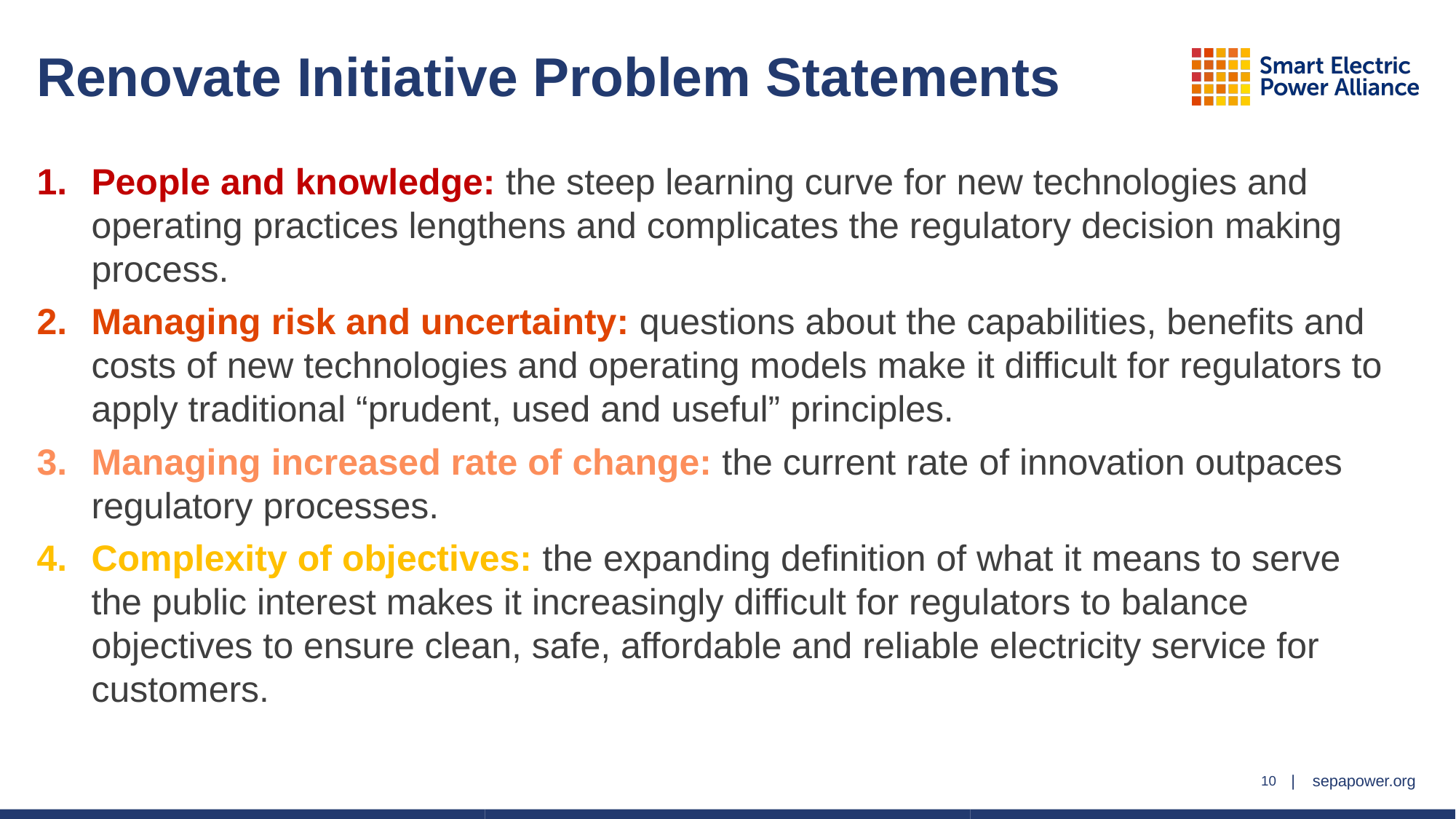

# Renovate Initiative Problem Statements
People and knowledge: the steep learning curve for new technologies and operating practices lengthens and complicates the regulatory decision making process.
Managing risk and uncertainty: questions about the capabilities, benefits and costs of new technologies and operating models make it difficult for regulators to apply traditional “prudent, used and useful” principles.
Managing increased rate of change: the current rate of innovation outpaces regulatory processes.
Complexity of objectives: the expanding definition of what it means to serve the public interest makes it increasingly difficult for regulators to balance objectives to ensure clean, safe, affordable and reliable electricity service for customers.